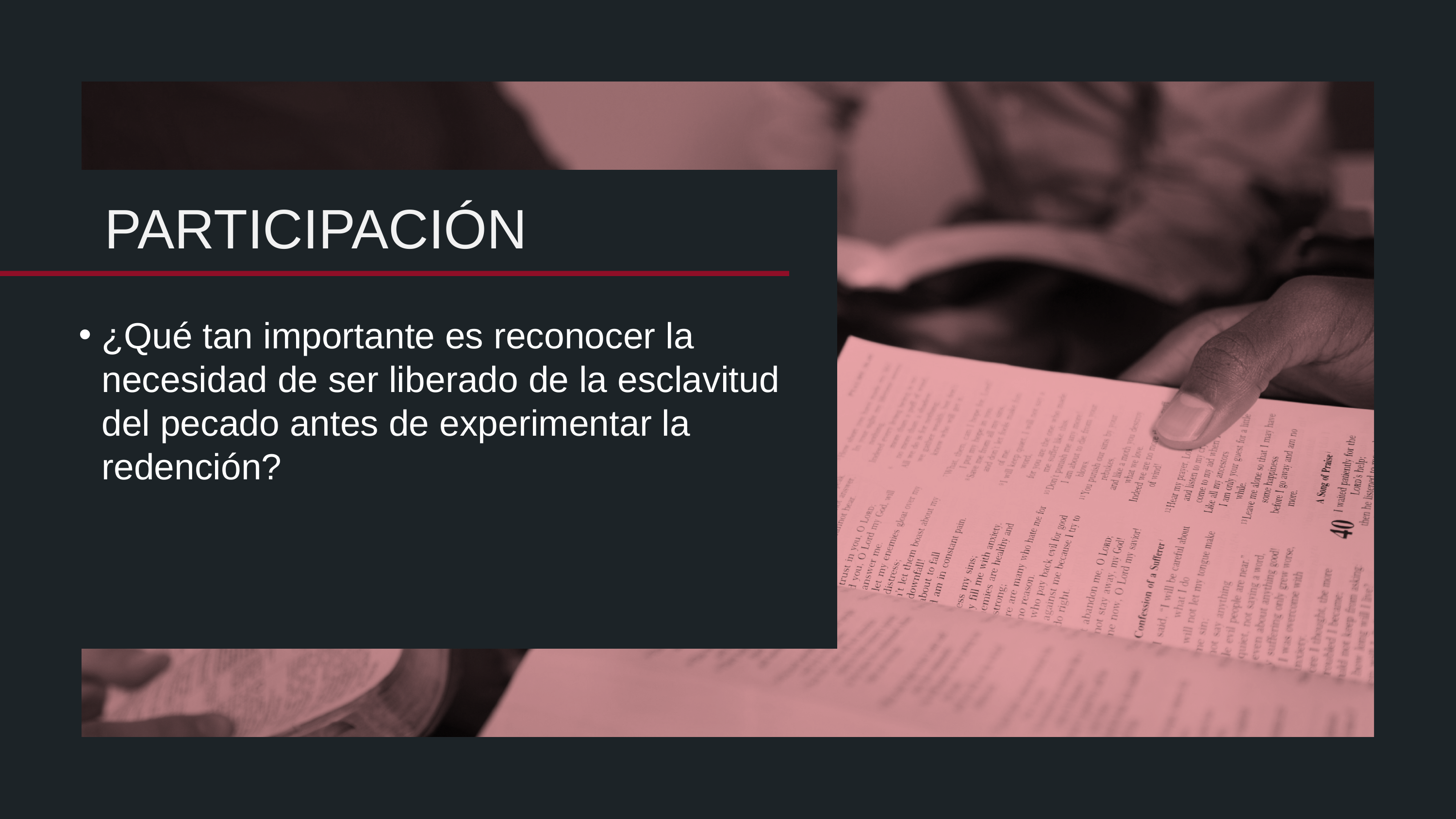

¿Qué tan importante es reconocer la necesidad de ser liberado de la esclavitud del pecado antes de experimentar la redención?